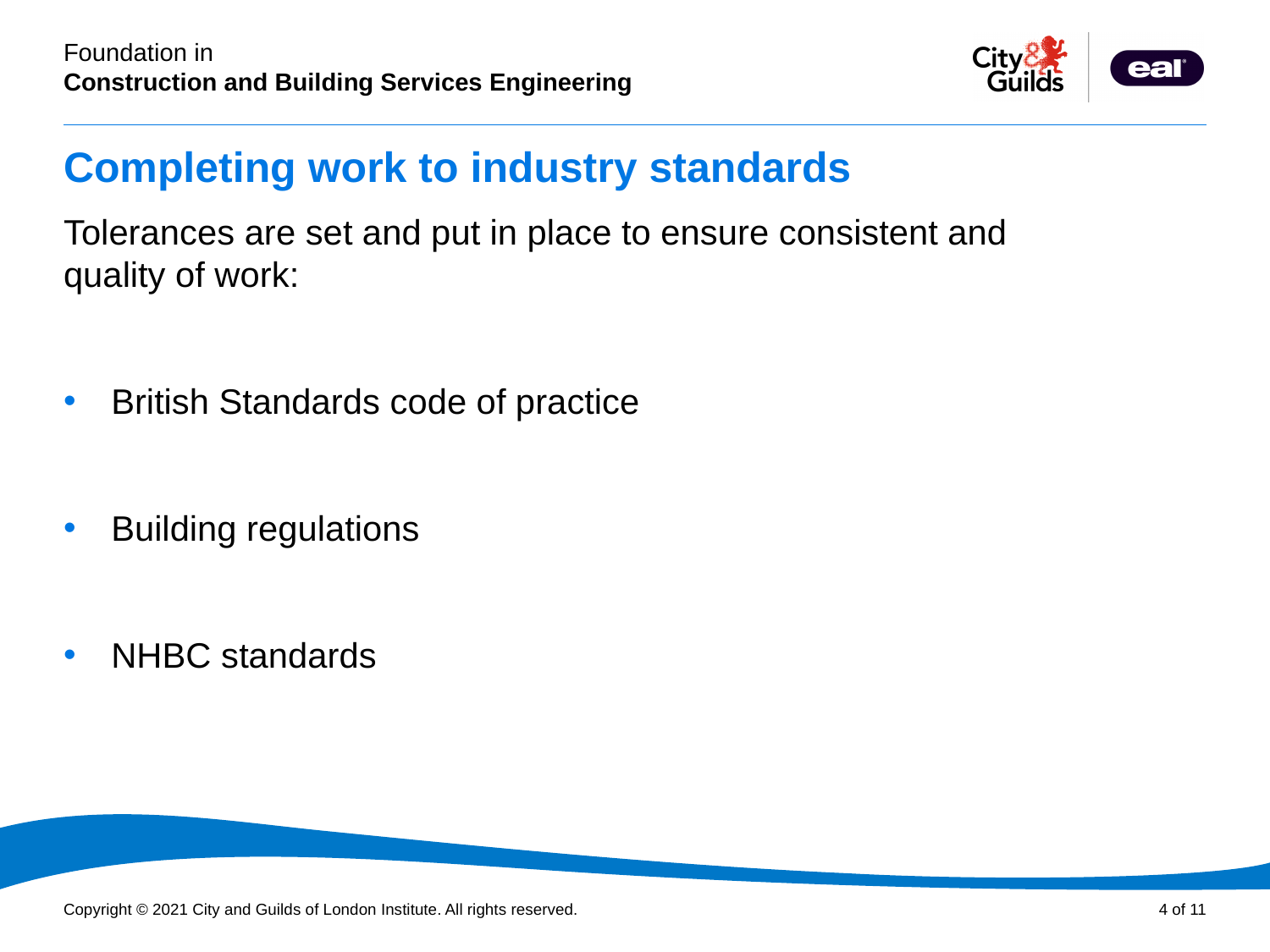

# Completing work to industry standards
Tolerances are set and put in place to ensure consistent and quality of work:

British Standards code of practice

Building regulations

NHBC standards